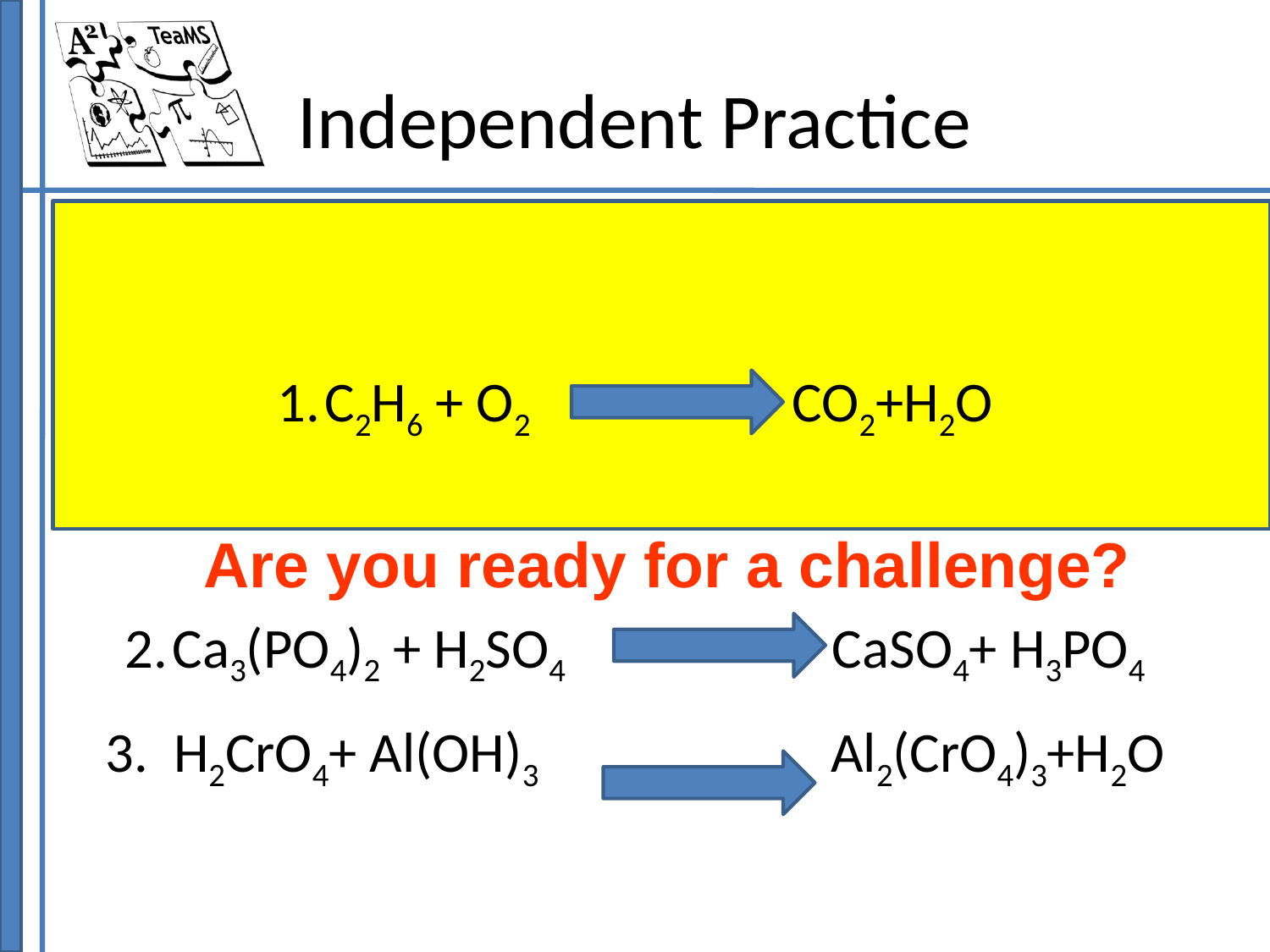

# Independent Practice

C2H6 + O2                     CO2+H2O

Ca3(PO4)2 + H2SO4                     CaSO4+ H3PO4

Are you ready for a challenge?

3.  H2CrO4+ Al(OH)3                       Al2(CrO4)3+H2O